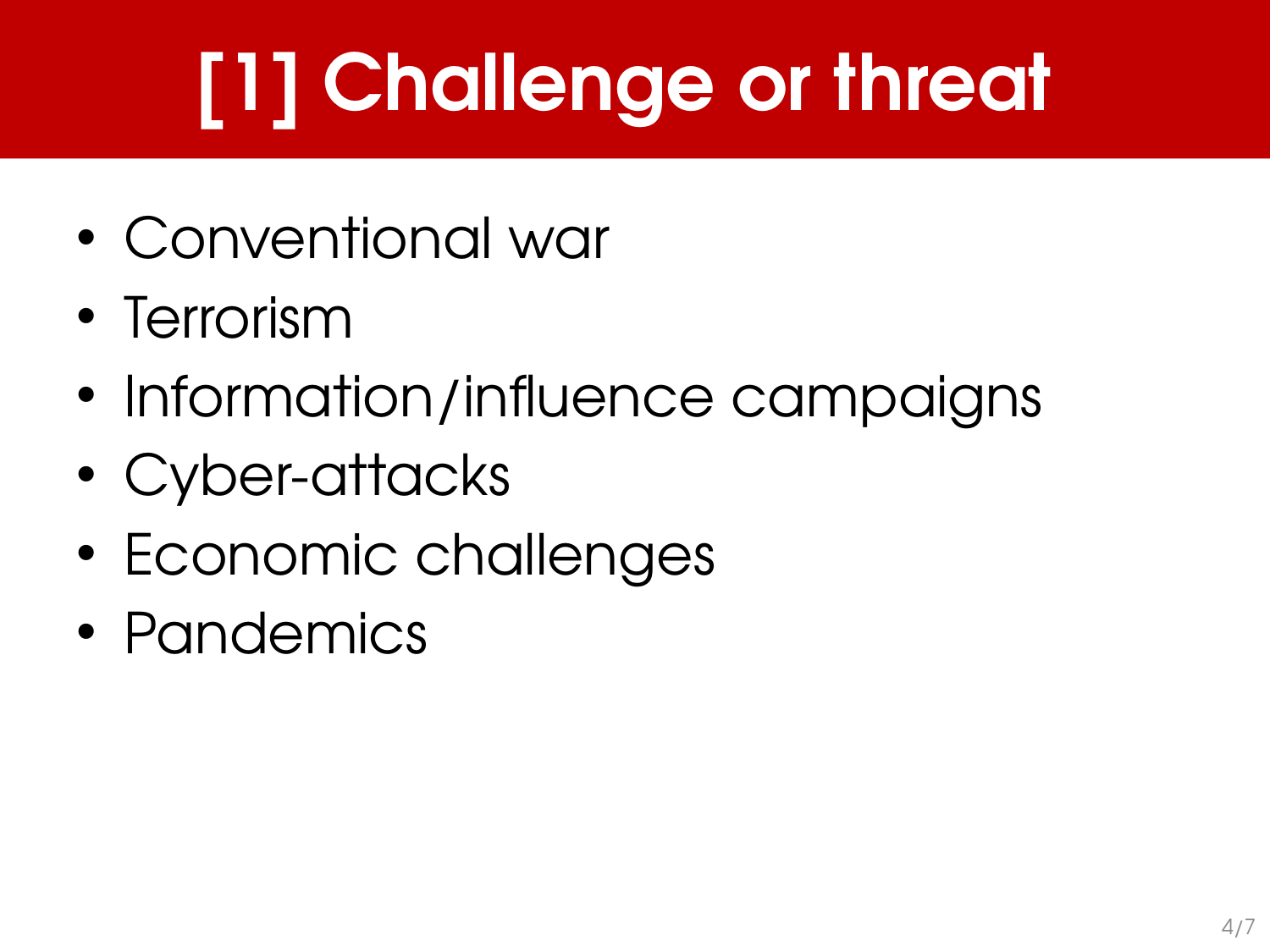

# [1] Challenge or threat
Conventional war
Terrorism
Information/influence campaigns
Cyber-attacks
Economic challenges
Pandemics
4/7